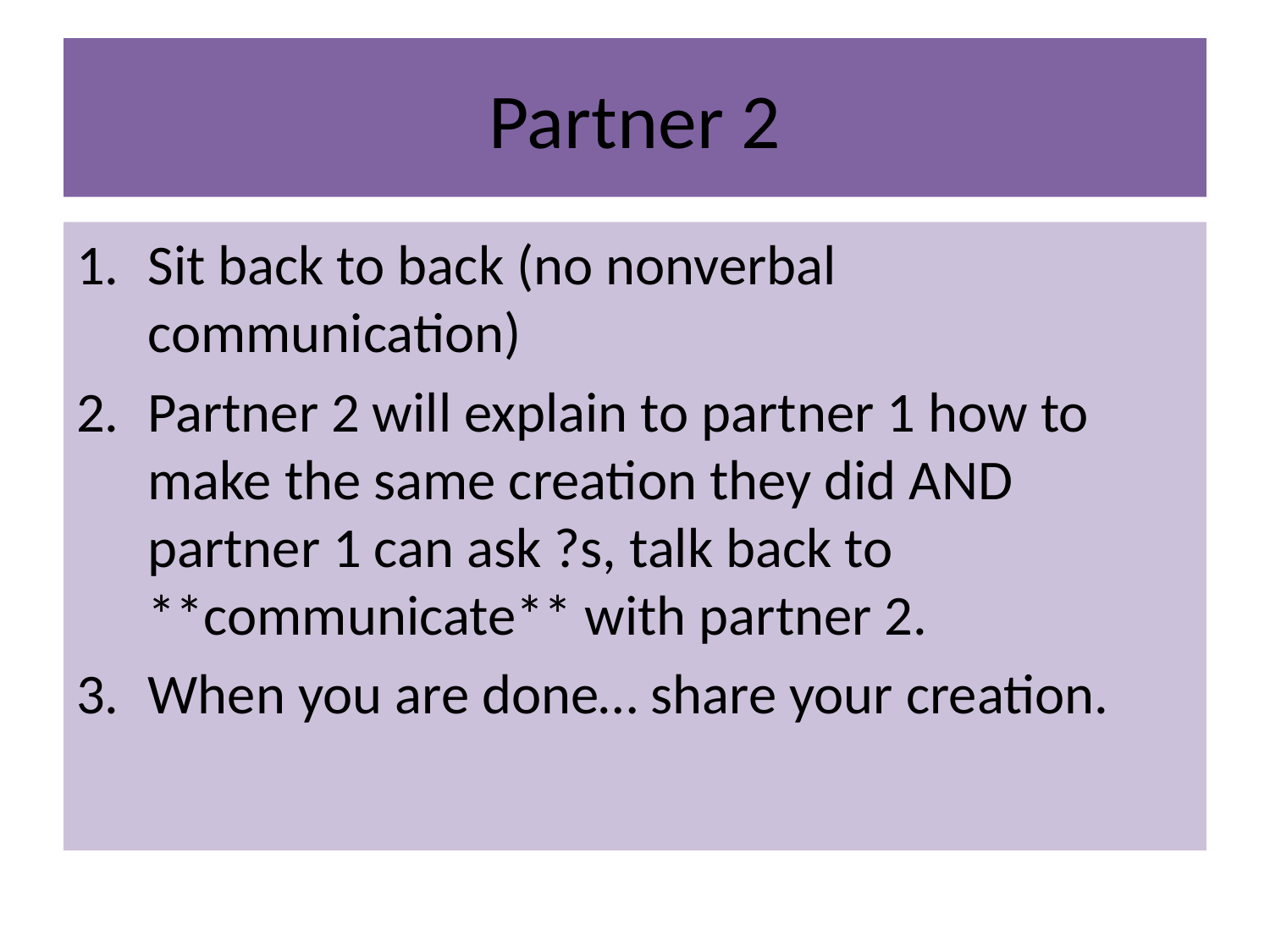

# Partner 2
Sit back to back (no nonverbal communication)
Partner 2 will explain to partner 1 how to make the same creation they did AND partner 1 can ask ?s, talk back to **communicate** with partner 2.
When you are done… share your creation.